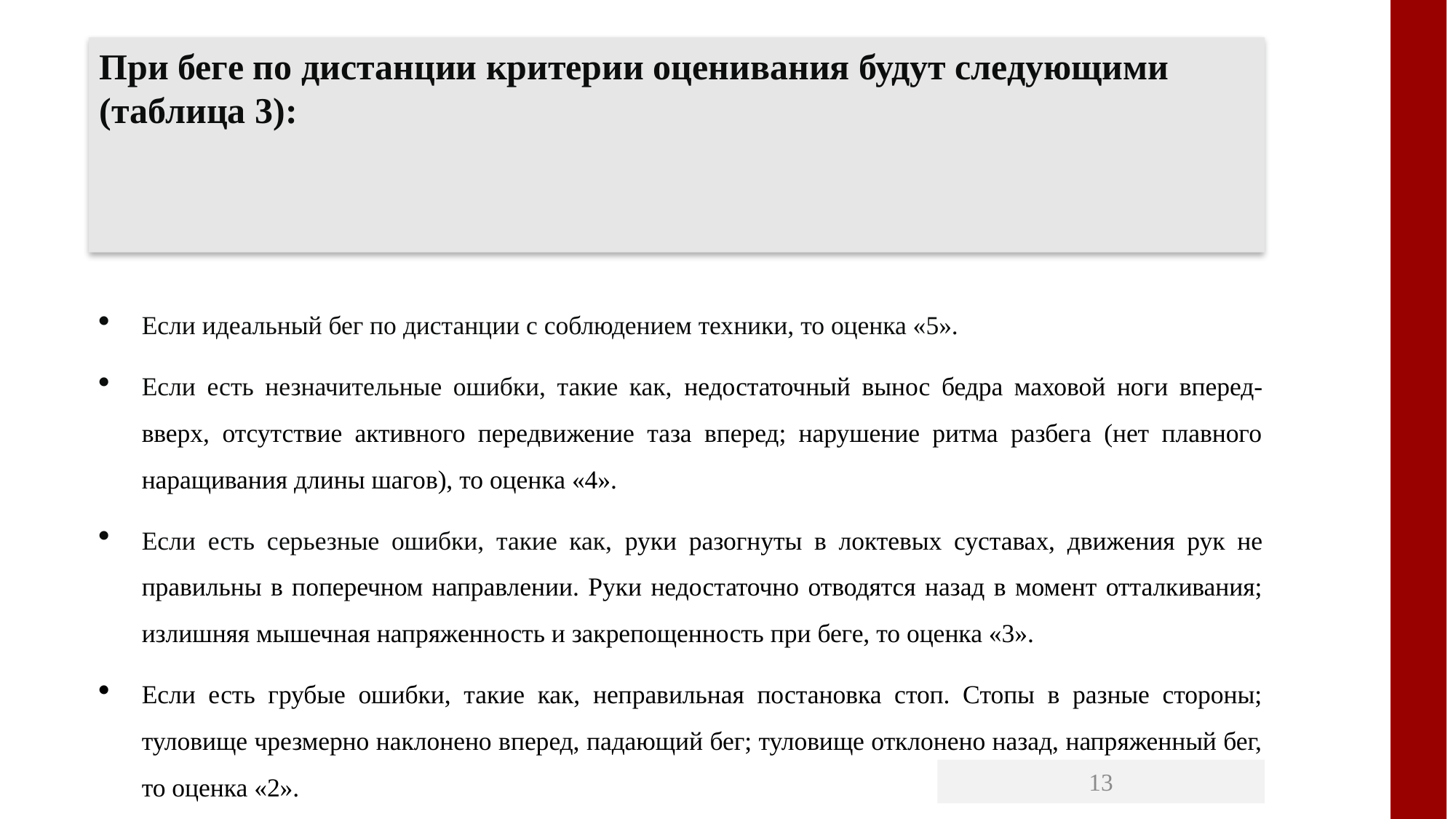

При беге по дистанции критерии оценивания будут следующими (таблица 3):

Если идеальный бег по дистанции с соблюдением техники, то оценка «5».
Если есть незначительные ошибки, такие как, недостаточный вынос бедра маховой ноги вперед-вверх, отсутствие активного передвижение таза вперед; нарушение ритма разбега (нет плавного наращивания длины шагов), то оценка «4».
Если есть серьезные ошибки, такие как, руки разогнуты в локтевых суставах, движения рук не правильны в поперечном направлении. Руки недостаточно отводятся назад в момент отталкивания; излишняя мышечная напряженность и закрепощенность при беге, то оценка «3».
Если есть грубые ошибки, такие как, неправильная постановка стоп. Стопы в разные стороны; туловище чрезмерно наклонено вперед, падающий бег; туловище отклонено назад, напряженный бег, то оценка «2».

13